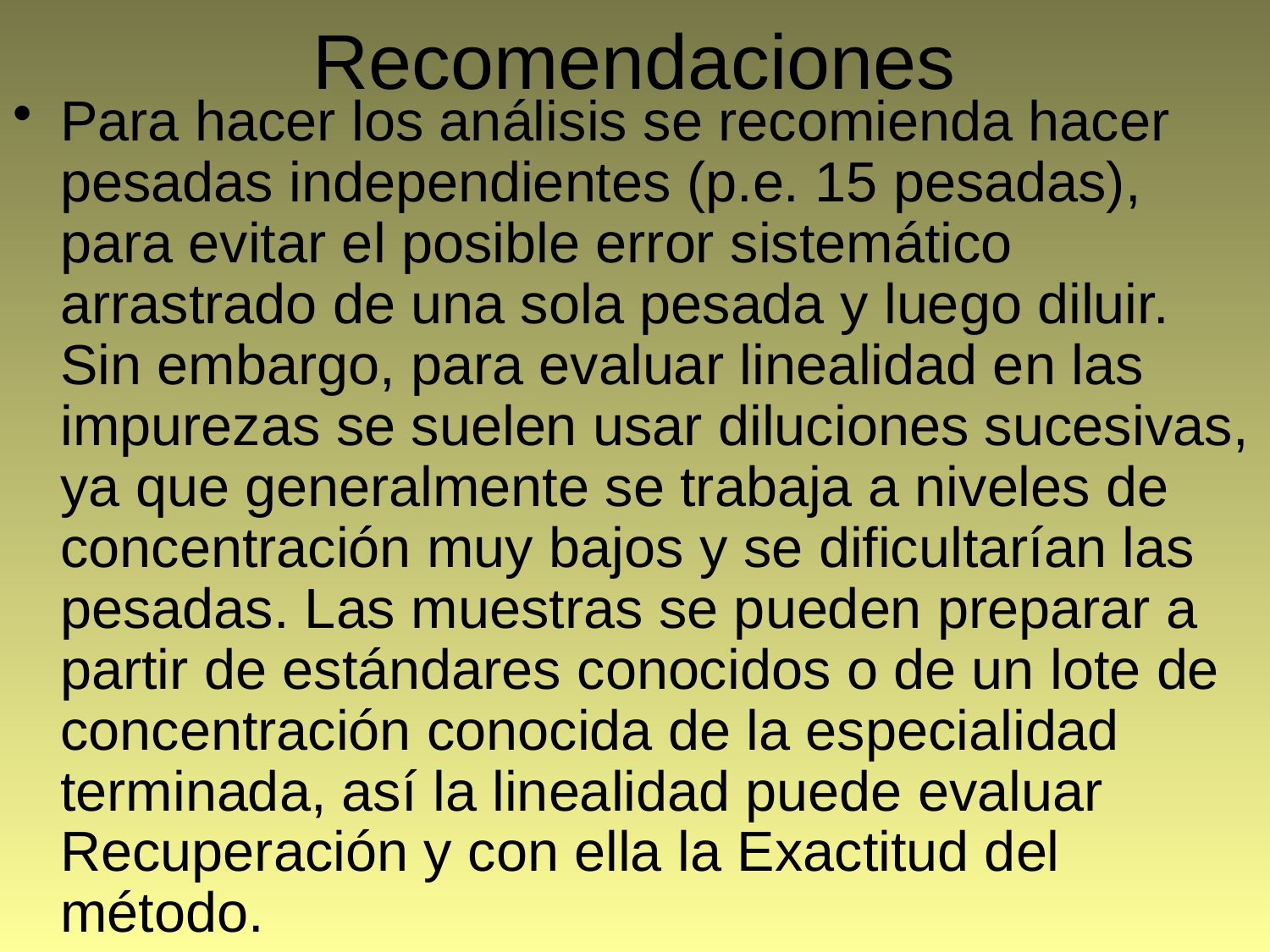

# Recomendaciones
Para hacer los análisis se recomienda hacer pesadas independientes (p.e. 15 pesadas), para evitar el posible error sistemático arrastrado de una sola pesada y luego diluir. Sin embargo, para evaluar linealidad en las impurezas se suelen usar diluciones sucesivas, ya que generalmente se trabaja a niveles de concentración muy bajos y se dificultarían las pesadas. Las muestras se pueden preparar a partir de estándares conocidos o de un lote de concentración conocida de la especialidad terminada, así la linealidad puede evaluar Recuperación y con ella la Exactitud del método.